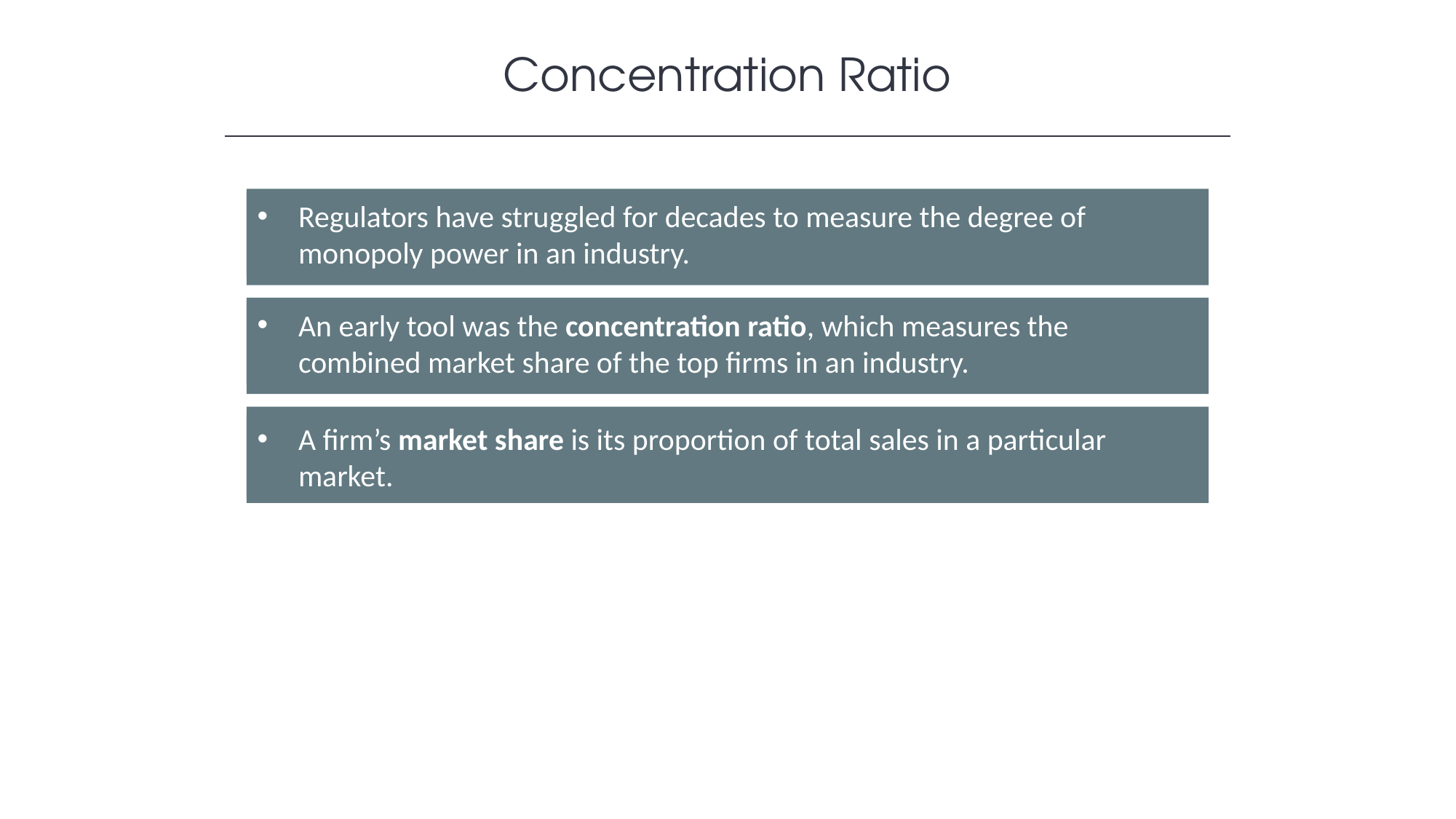

Concentration Ratio

Regulators have struggled for decades to measure the degree of monopoly power in an industry.
Concentration Ratio

An early tool was the concentration ratio, which measures the combined market share of the top firms in an industry.

A firm’s market share is its proportion of total sales in a particular market.